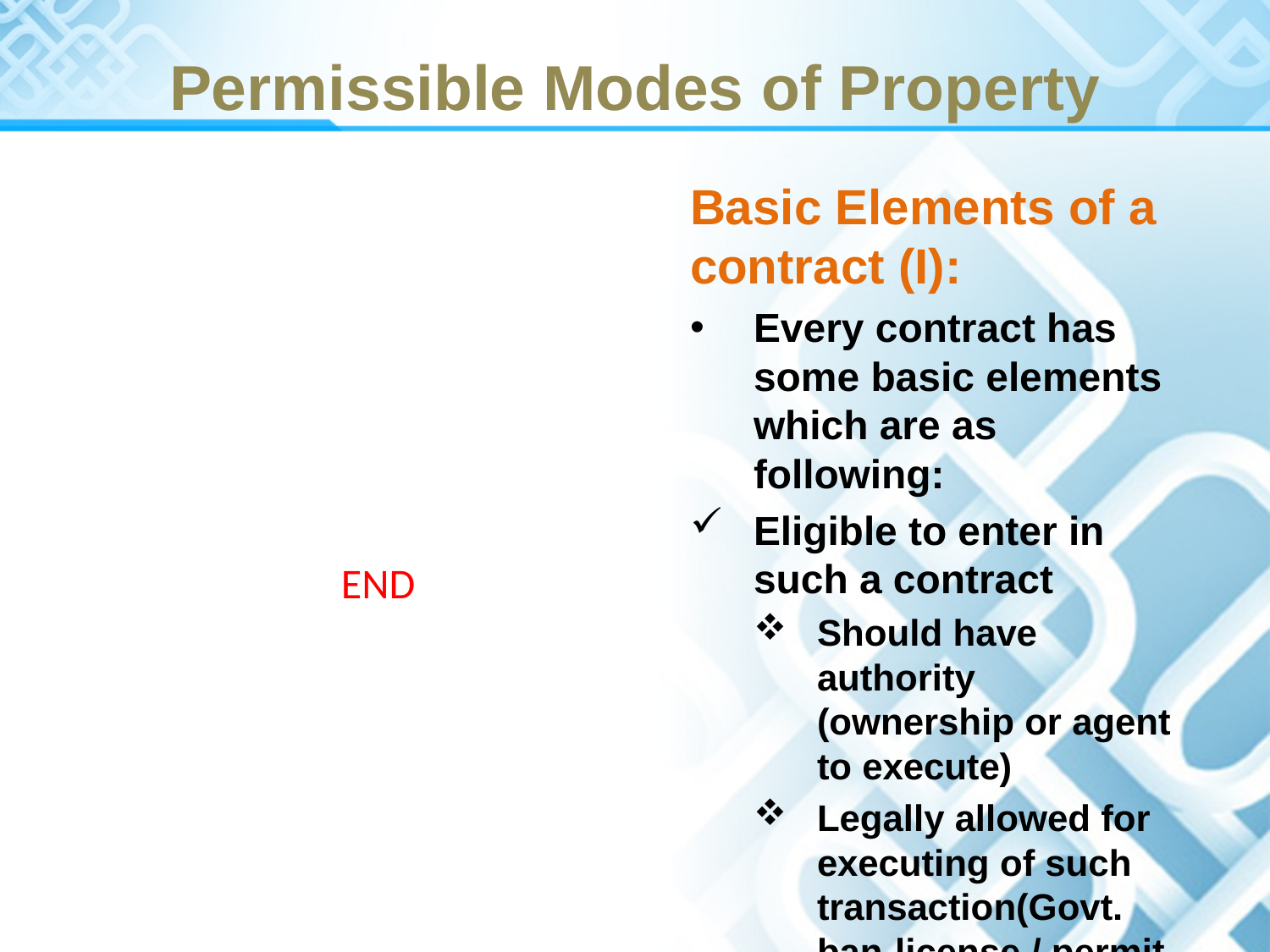

Permissible Modes of Property
Basic Elements of a contract (I):
Every contract has some basic elements which are as following:
Eligible to enter in such a contract
Should have authority (ownership or agent to execute)
Legally allowed for executing of such transaction(Govt. ban-license / permit requirement etc)
END